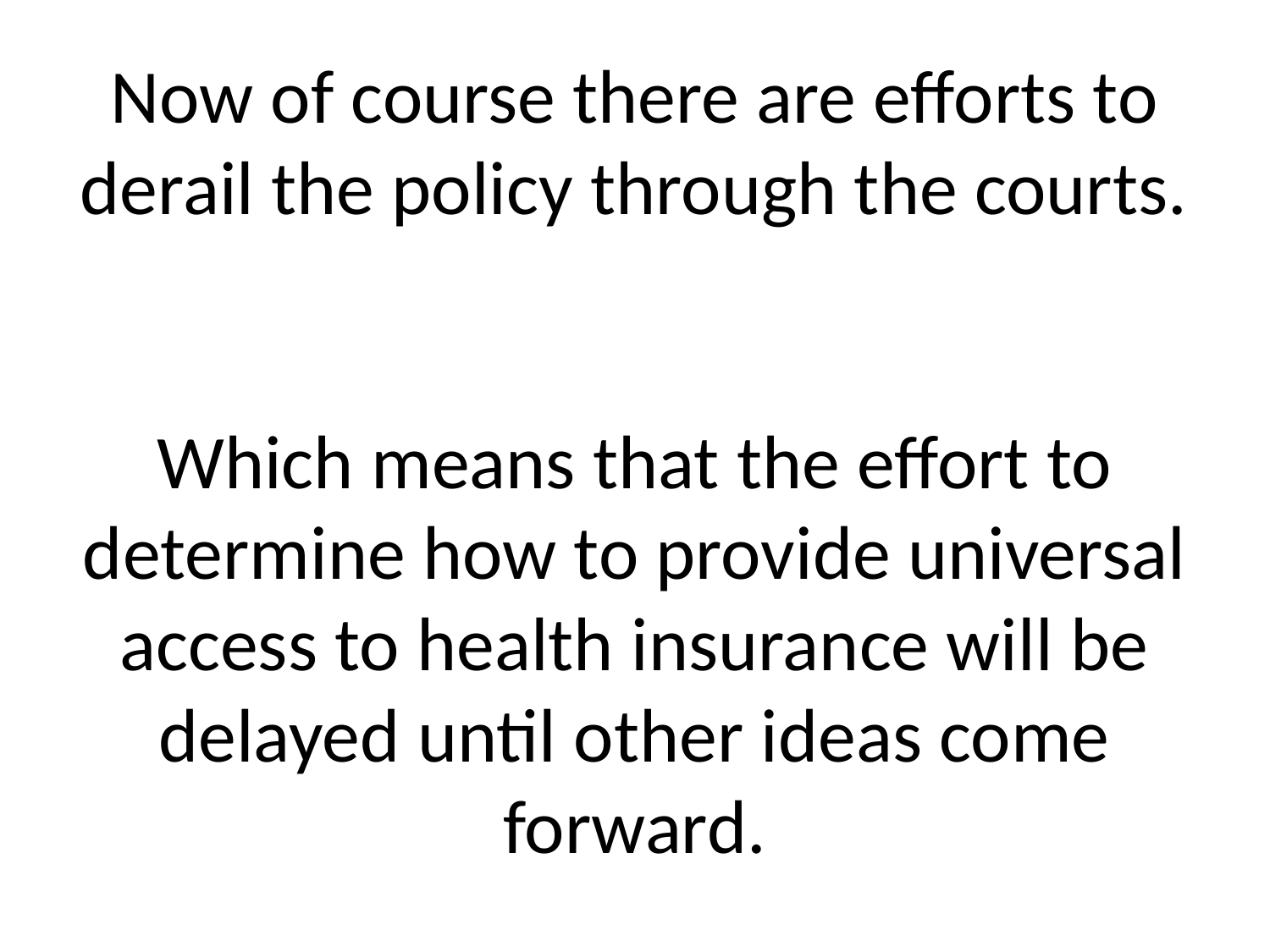

# Now of course there are efforts to derail the policy through the courts. Which means that the effort to determine how to provide universal access to health insurance will be delayed until other ideas come forward.